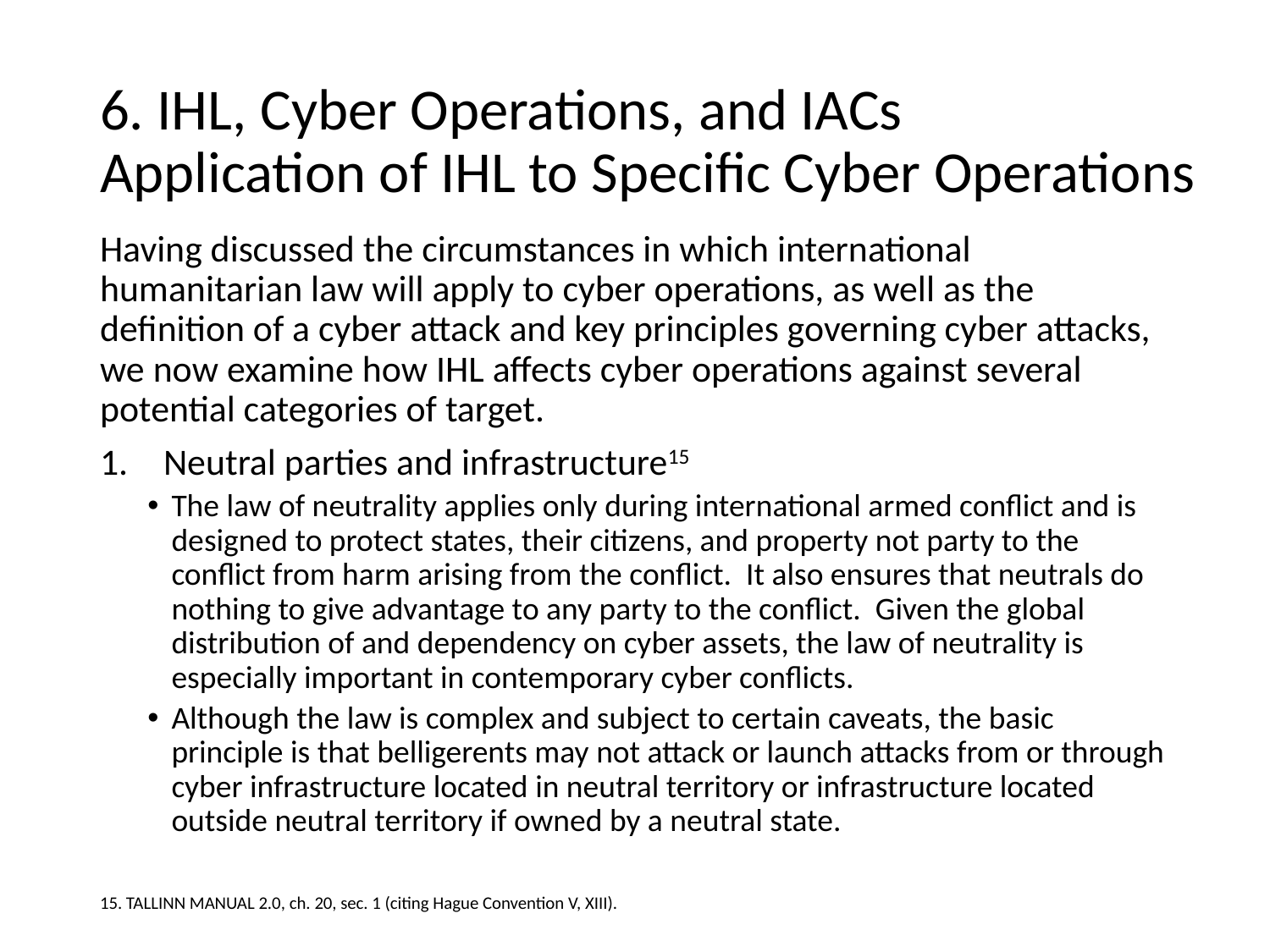

# 6. IHL, Cyber Operations, and IACs Application of IHL to Specific Cyber Operations
Having discussed the circumstances in which international humanitarian law will apply to cyber operations, as well as the definition of a cyber attack and key principles governing cyber attacks, we now examine how IHL affects cyber operations against several potential categories of target.
Neutral parties and infrastructure15
The law of neutrality applies only during international armed conflict and is designed to protect states, their citizens, and property not party to the conflict from harm arising from the conflict.  It also ensures that neutrals do nothing to give advantage to any party to the conflict.  Given the global distribution of and dependency on cyber assets, the law of neutrality is especially important in contemporary cyber conflicts.
Although the law is complex and subject to certain caveats, the basic principle is that belligerents may not attack or launch attacks from or through cyber infrastructure located in neutral territory or infrastructure located outside neutral territory if owned by a neutral state.

15. TALLINN MANUAL 2.0, ch. 20, sec. 1 (citing Hague Convention V, XIII).